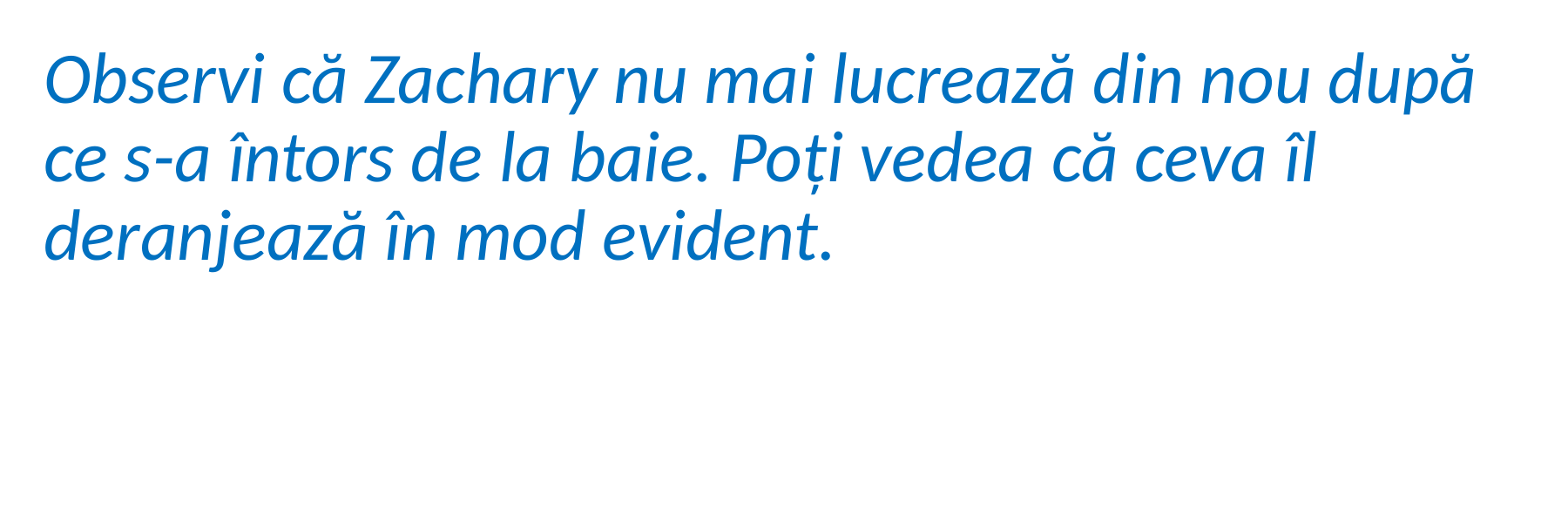

Observi că Zachary nu mai lucrează din nou după ce s-a întors de la baie. Poți vedea că ceva îl deranjează în mod evident.